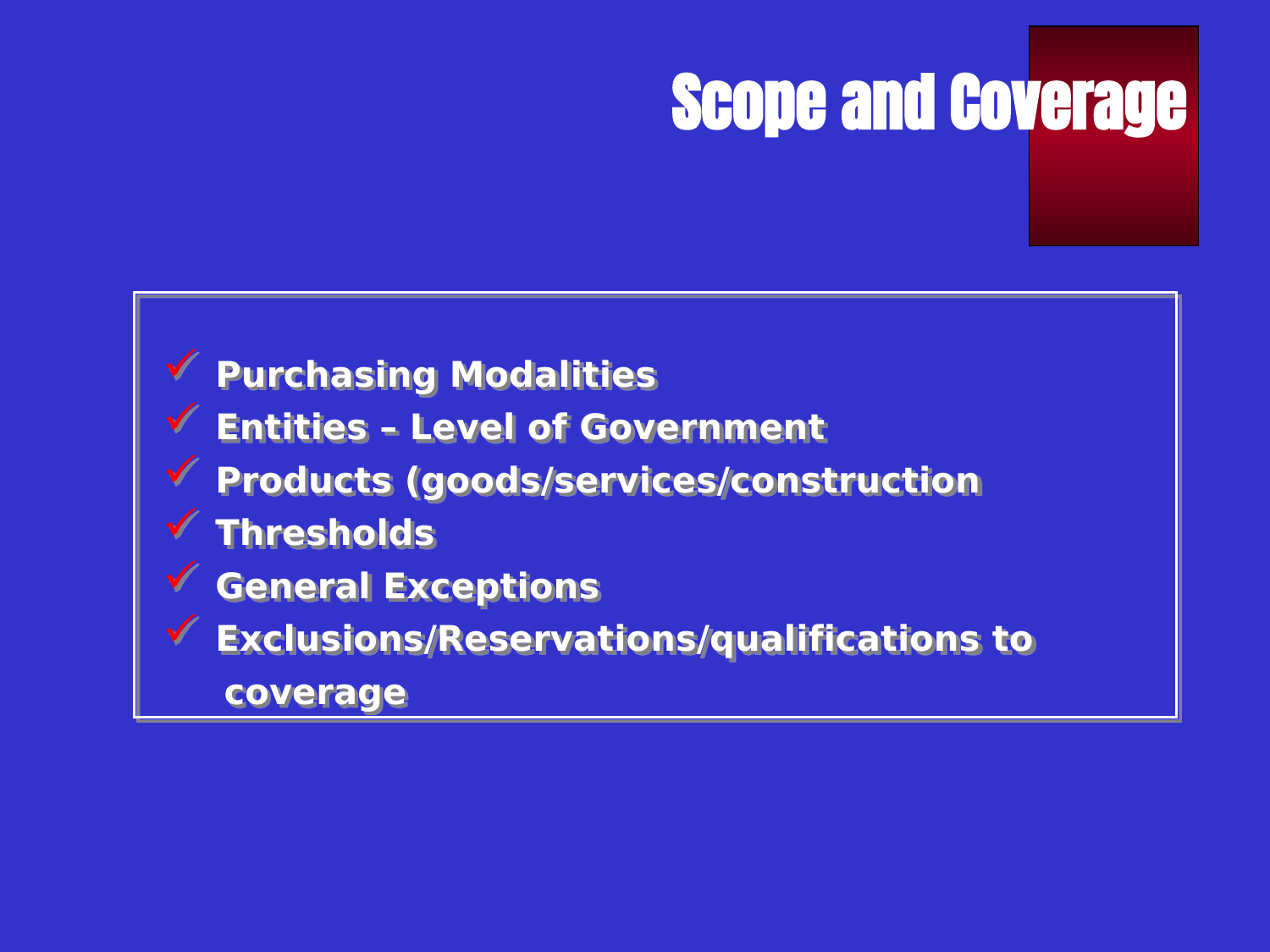

Scope and Coverage

 Purchasing Modalities
 Entities – Level of Government
 Products (goods/services/construction
 Thresholds
 General Exceptions
 Exclusions/Reservations/qualifications to
     coverage